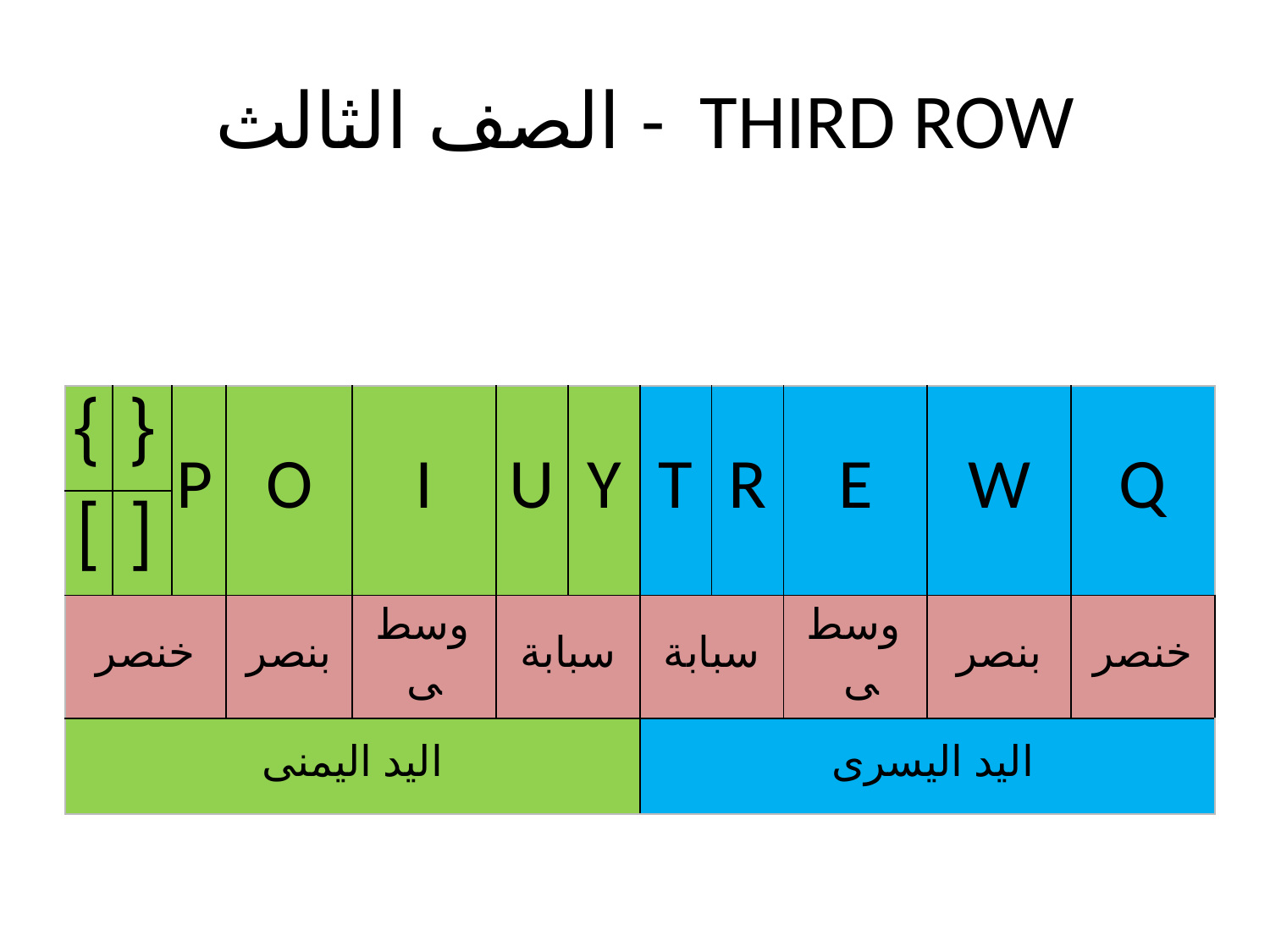

# الصف الثالث -  THIRD ROW

| } | { | P | O | I | U | Y | T | R | E | W | Q |
| --- | --- | --- | --- | --- | --- | --- | --- | --- | --- | --- | --- |
| ] | [ |  |  |  |  |  |  |  |  |  |  |
| خنصر |  |  | بنصر | وسطى | سبابة |  | سبابة |  | وسطى | بنصر | خنصر |
| اليد اليمنى |  |  |  |  |  |  | اليد اليسرى |  |  |  |  |